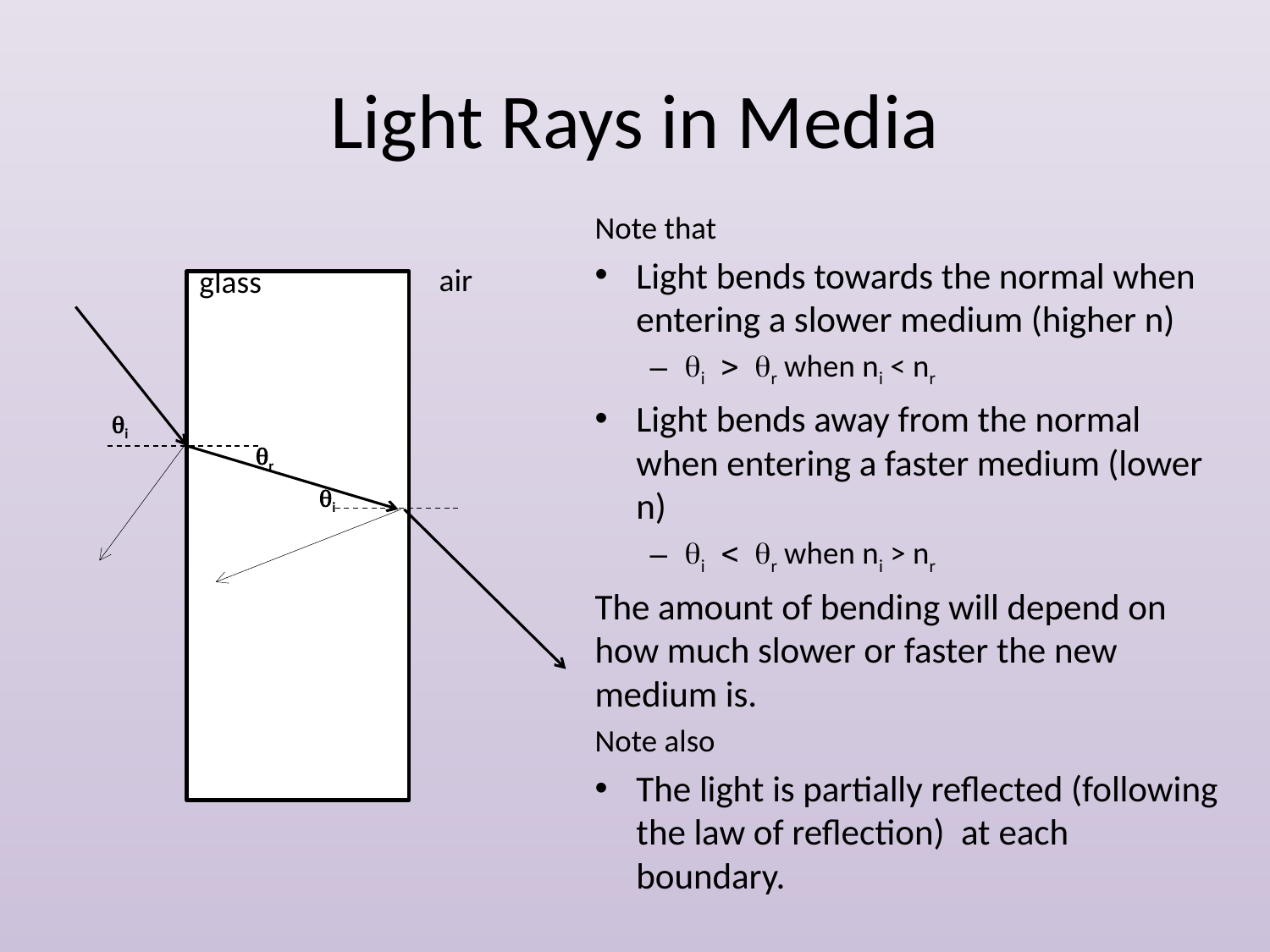

# Light Rays in Media
Note that
Light bends towards the normal when entering a slower medium (higher n)
θi > θr when ni < nr
Light bends away from the normal when entering a faster medium (lower n)
θi < θr when ni > nr
The amount of bending will depend on how much slower or faster the new medium is.
Note also
The light is partially reflected (following the law of reflection)  at each boundary.
air
glass

θi
θr
θi